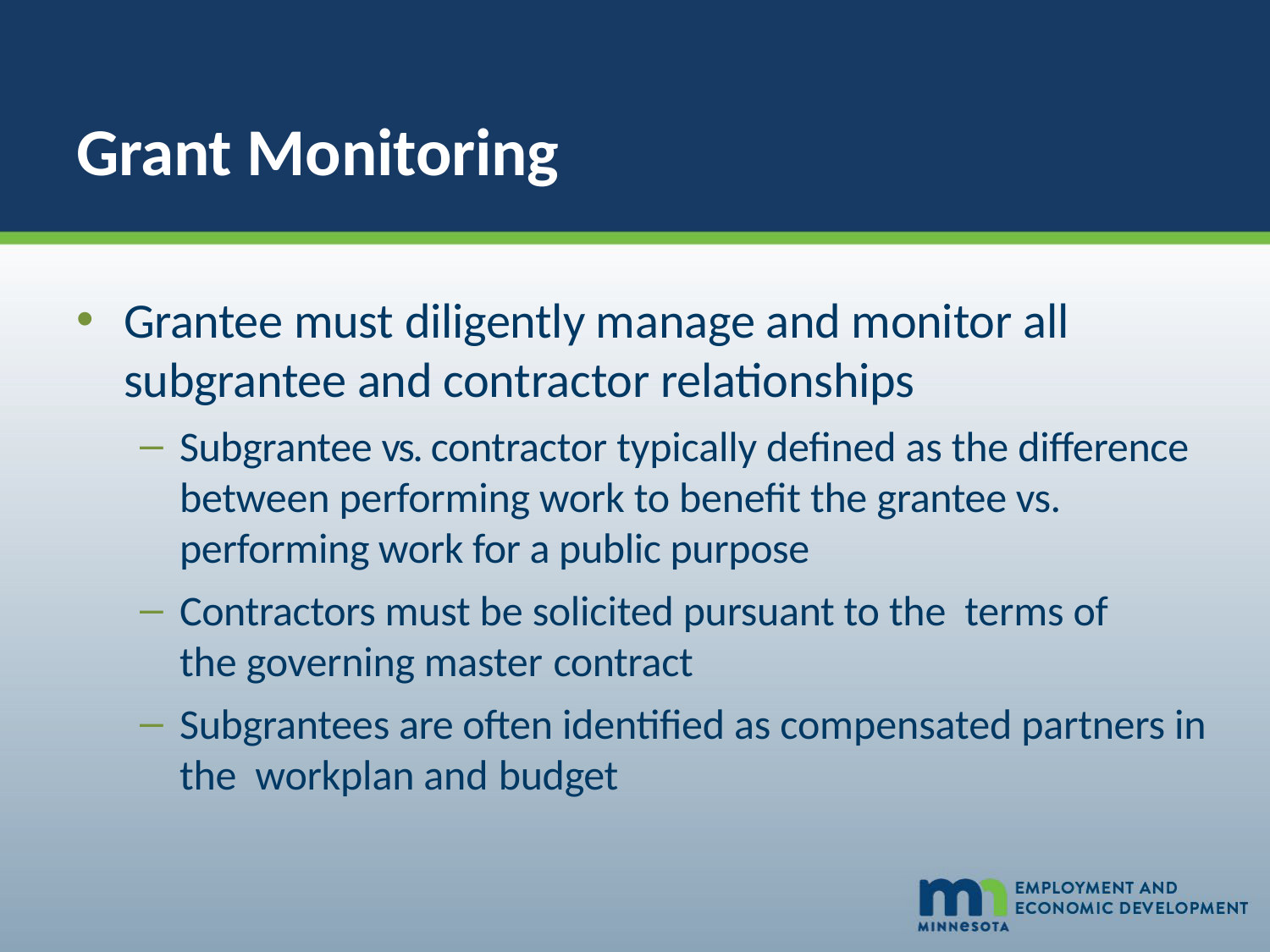

# Grant Monitoring
Grantee must diligently manage and monitor all subgrantee and contractor relationships
Subgrantee vs. contractor typically defined as the difference between performing work to benefit the grantee vs. performing work for a public purpose
Contractors must be solicited pursuant to the  terms of the governing master contract
Subgrantees are often identified as compensated partners in the  workplan and budget